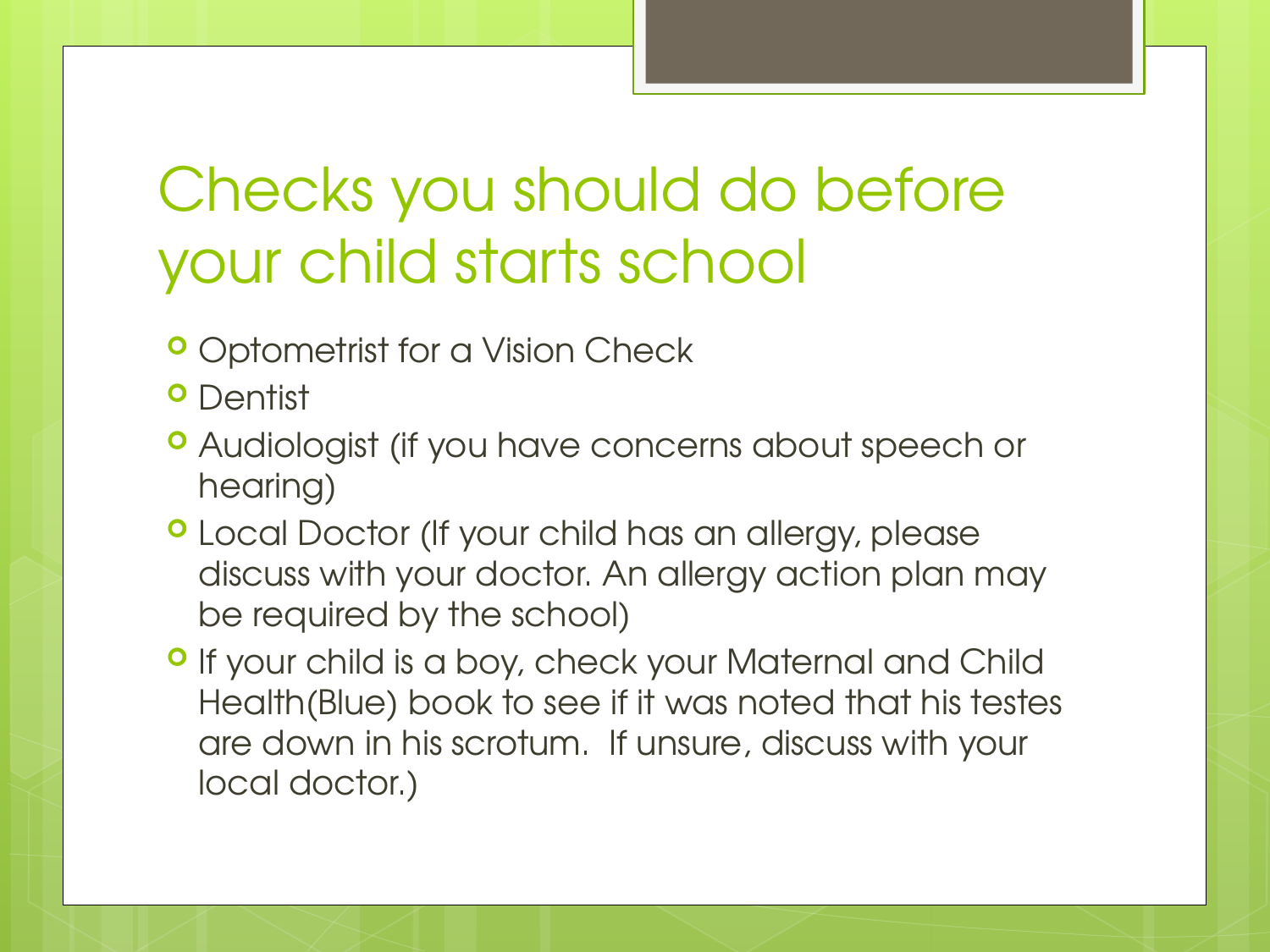

# Checks you should do before your child starts school
Optometrist for a Vision Check
Dentist
Audiologist (if you have concerns about speech or hearing)
Local Doctor (If your child has an allergy, please discuss with your doctor. An allergy action plan may be required by the school)
If your child is a boy, check your Maternal and Child Health(Blue) book to see if it was noted that his testes are down in his scrotum.  If unsure, discuss with your local doctor.)